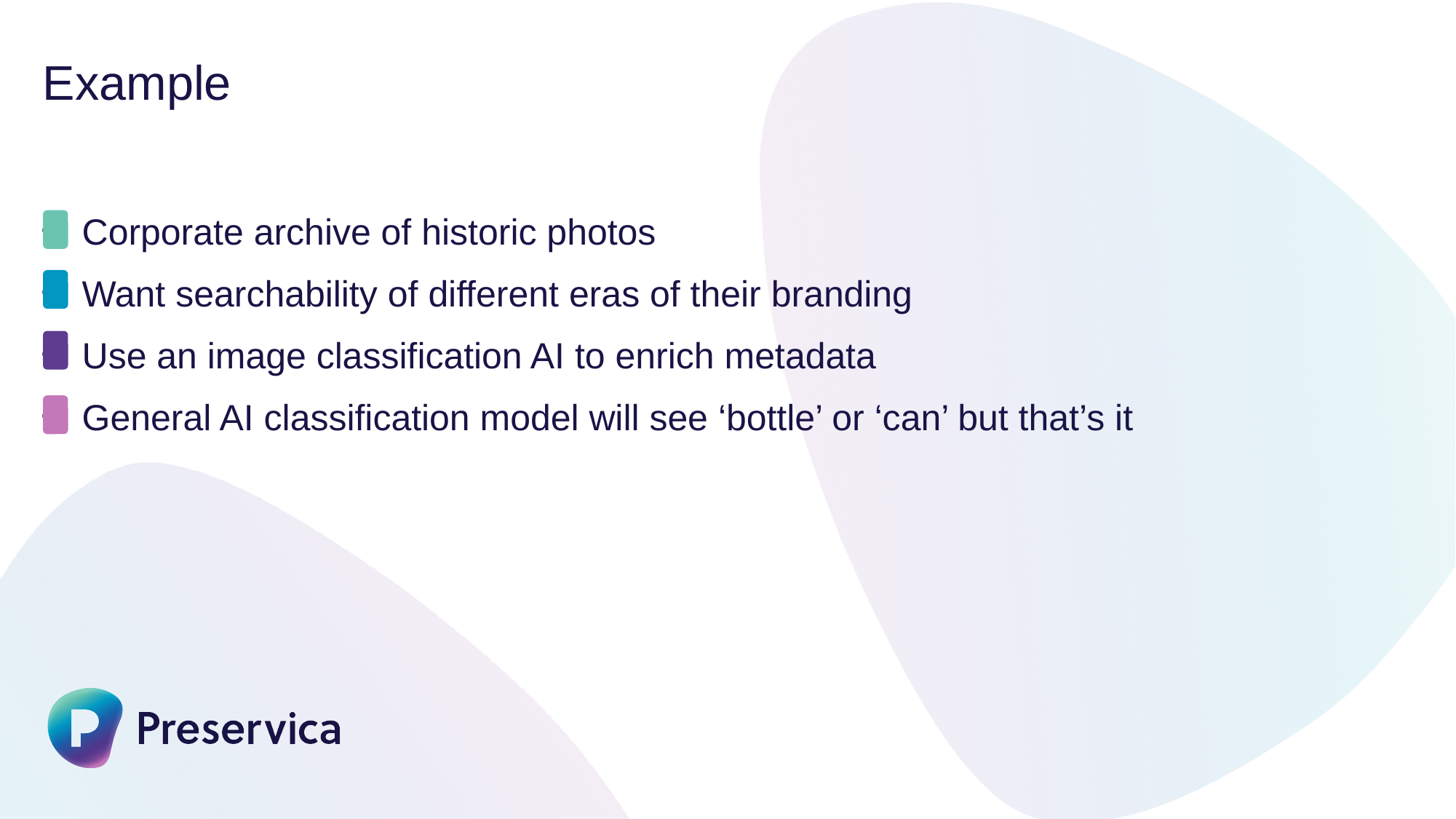

Example

Corporate archive of historic photos
Want searchability of different eras of their branding
Use an image classification AI to enrich metadata
General AI classification model will see ‘bottle’ or ‘can’ but that’s it